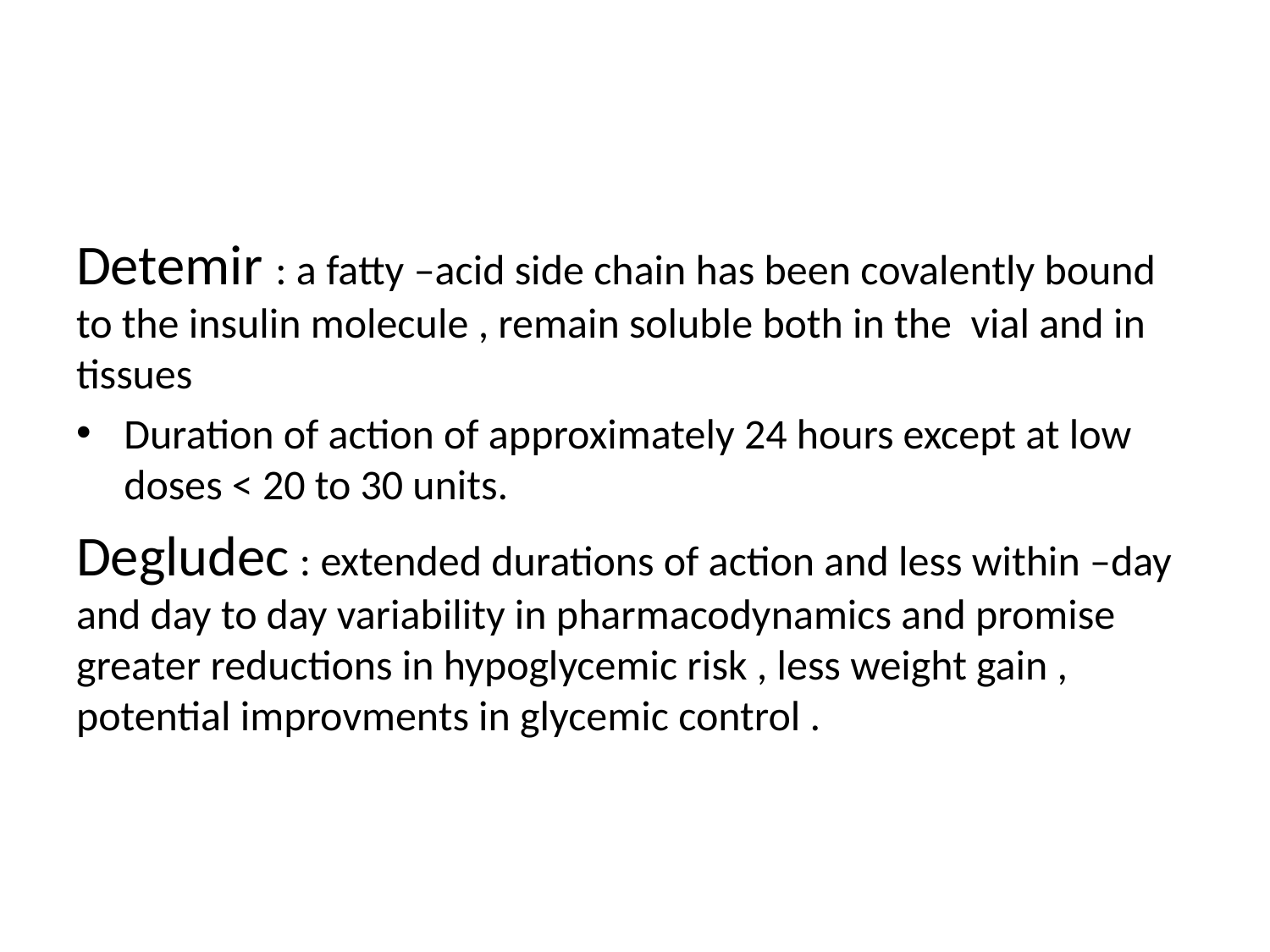

#
Detemir : a fatty –acid side chain has been covalently bound to the insulin molecule , remain soluble both in the  vial and in tissues
Duration of action of approximately 24 hours except at low doses < 20 to 30 units.
Degludec : extended durations of action and less within –day and day to day variability in pharmacodynamics and promise greater reductions in hypoglycemic risk , less weight gain , potential improvments in glycemic control .